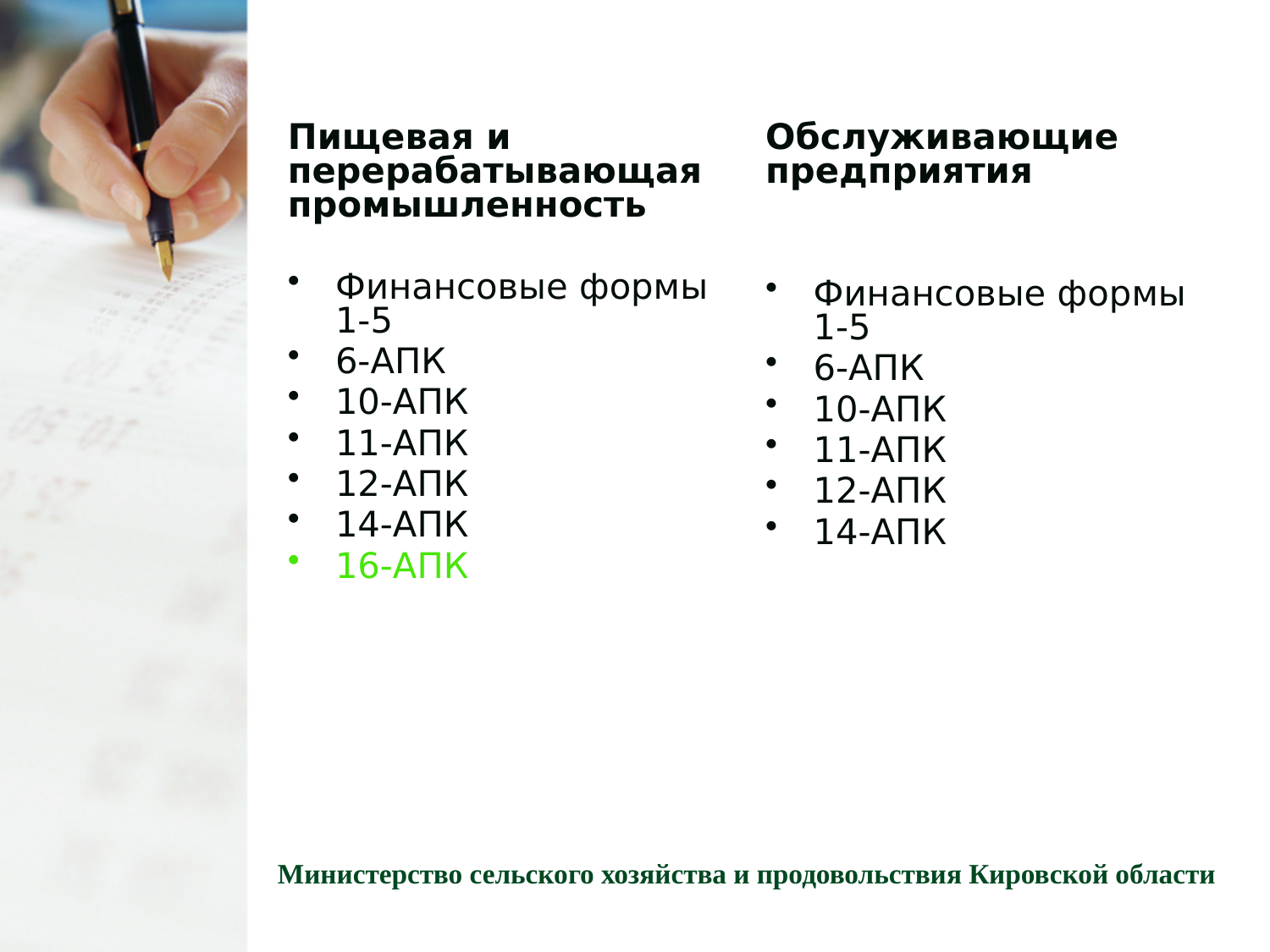

Пищевая и перерабатывающая промышленность

Финансовые формы 1-5
6-АПК
10-АПК
11-АПК
12-АПК
14-АПК
16-АПК
Обслуживающие предприятия

Финансовые формы 1-5
6-АПК
10-АПК
11-АПК
12-АПК
14-АПК
Министерство сельского хозяйства и продовольствия Кировской области